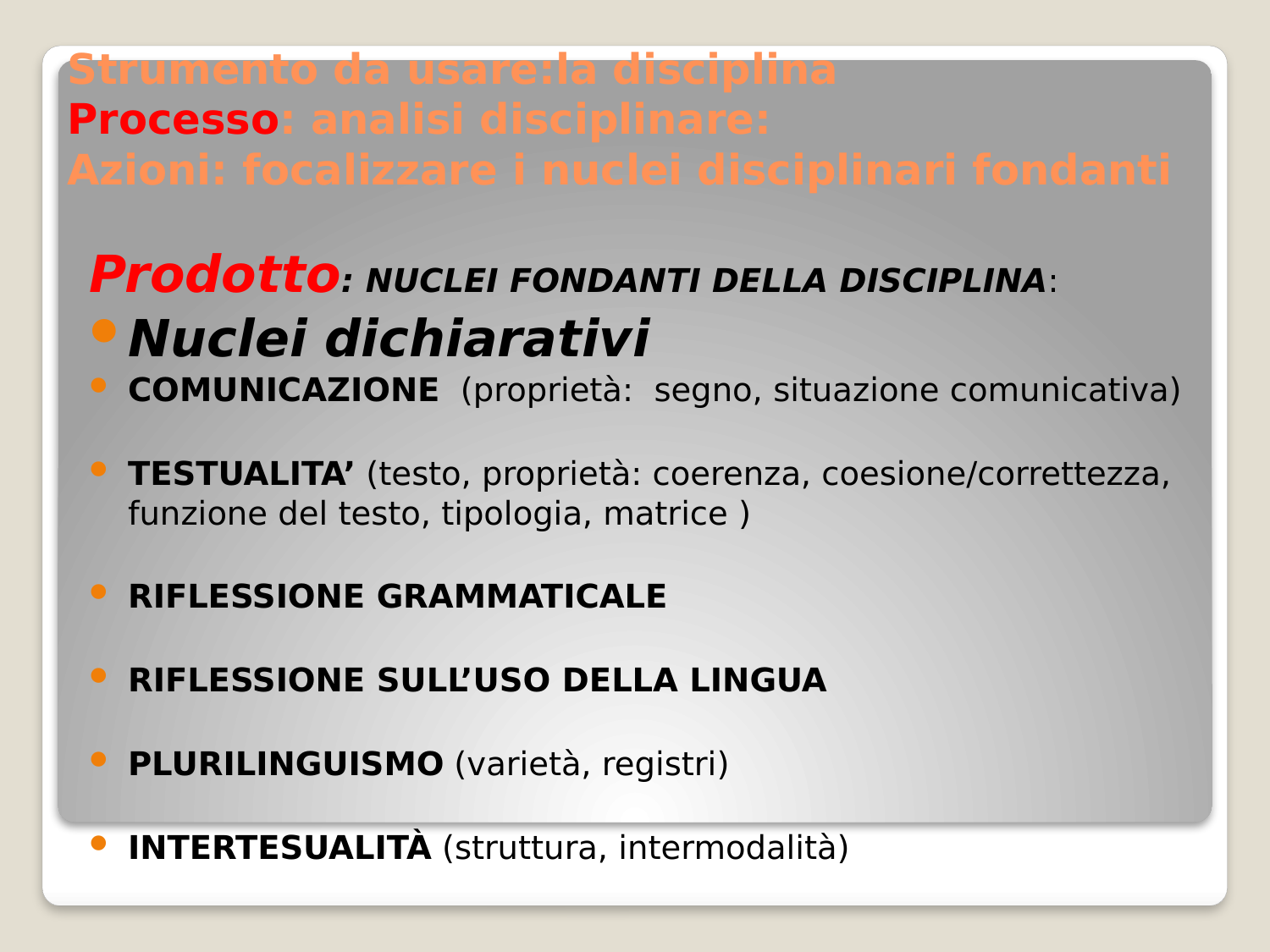

# Strumento da usare:la disciplina Processo: analisi disciplinare: Azioni: focalizzare i nuclei disciplinari fondanti

Prodotto: NUCLEI FONDANTI DELLA DISCIPLINA:
Nuclei dichiarativi
COMUNICAZIONE  (proprietà:  segno, situazione comunicativa)

TESTUALITA’ (testo, proprietà: coerenza, coesione/correttezza, funzione del testo, tipologia, matrice )

RIFLESSIONE GRAMMATICALE

RIFLESSIONE SULL’USO DELLA LINGUA

PLURILINGUISMO (varietà, registri)

INTERTESUALITÀ (struttura, intermodalità)